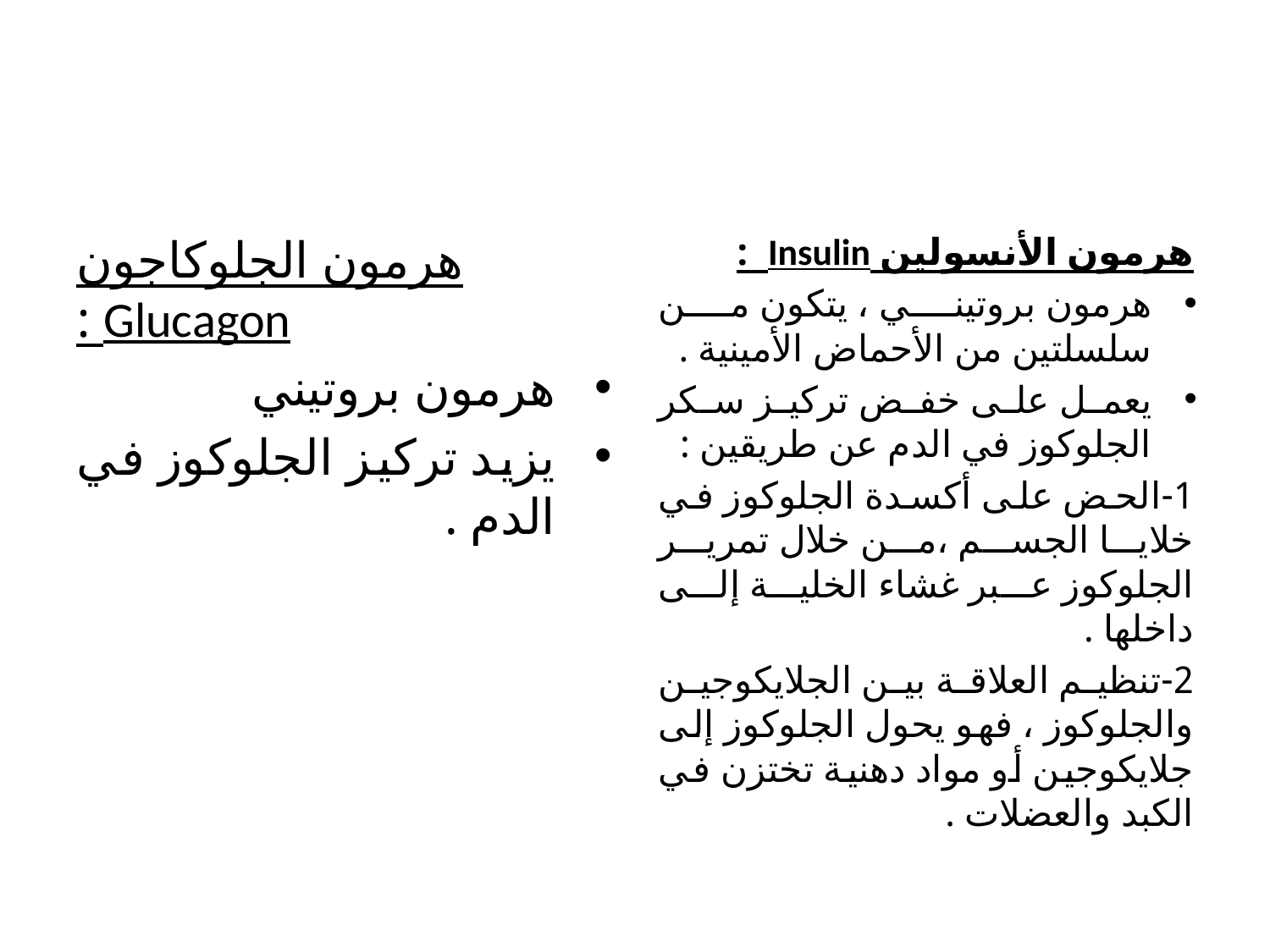

#
هرمون الجلوكاجون Glucagon :
هرمون بروتيني
يزيد تركيز الجلوكوز في الدم .

هرمون الأنسولين Insulin  :
هرمون بروتيني ، يتكون من سلسلتين من الأحماض الأمينية .
يعمل على خفض تركيز سكر الجلوكوز في الدم عن طريقين :
1-الحض على أكسدة الجلوكوز في خلايا الجسم ،من خلال تمرير الجلوكوز عبر غشاء الخلية إلى داخلها .
2-تنظيم العلاقة بين الجلايكوجين والجلوكوز ، فهو يحول الجلوكوز إلى جلايكوجين أو مواد دهنية تختزن في الكبد والعضلات .